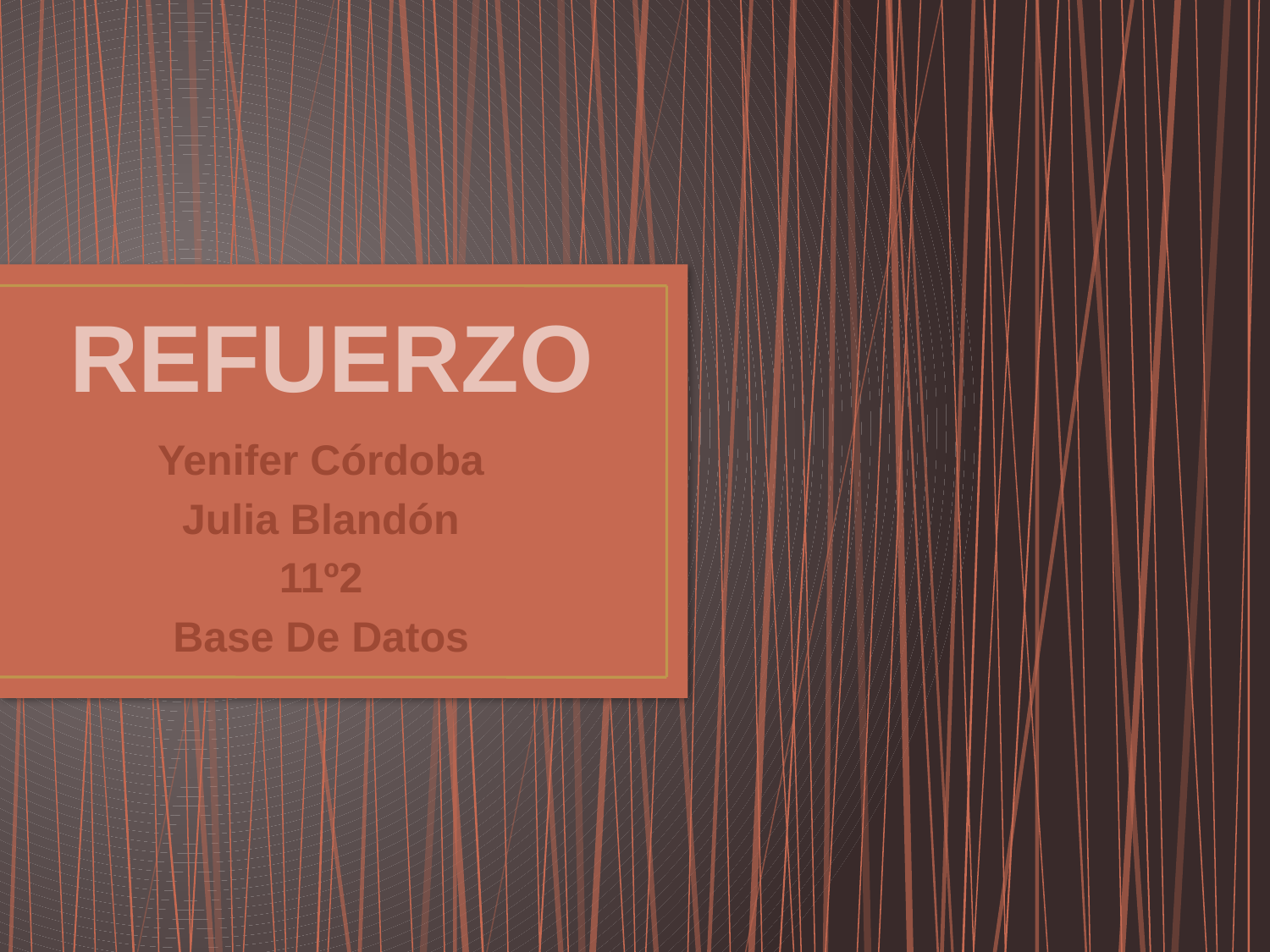

# REFUERZO
Yenifer Córdoba
Julia Blandón
11º2
Base De Datos